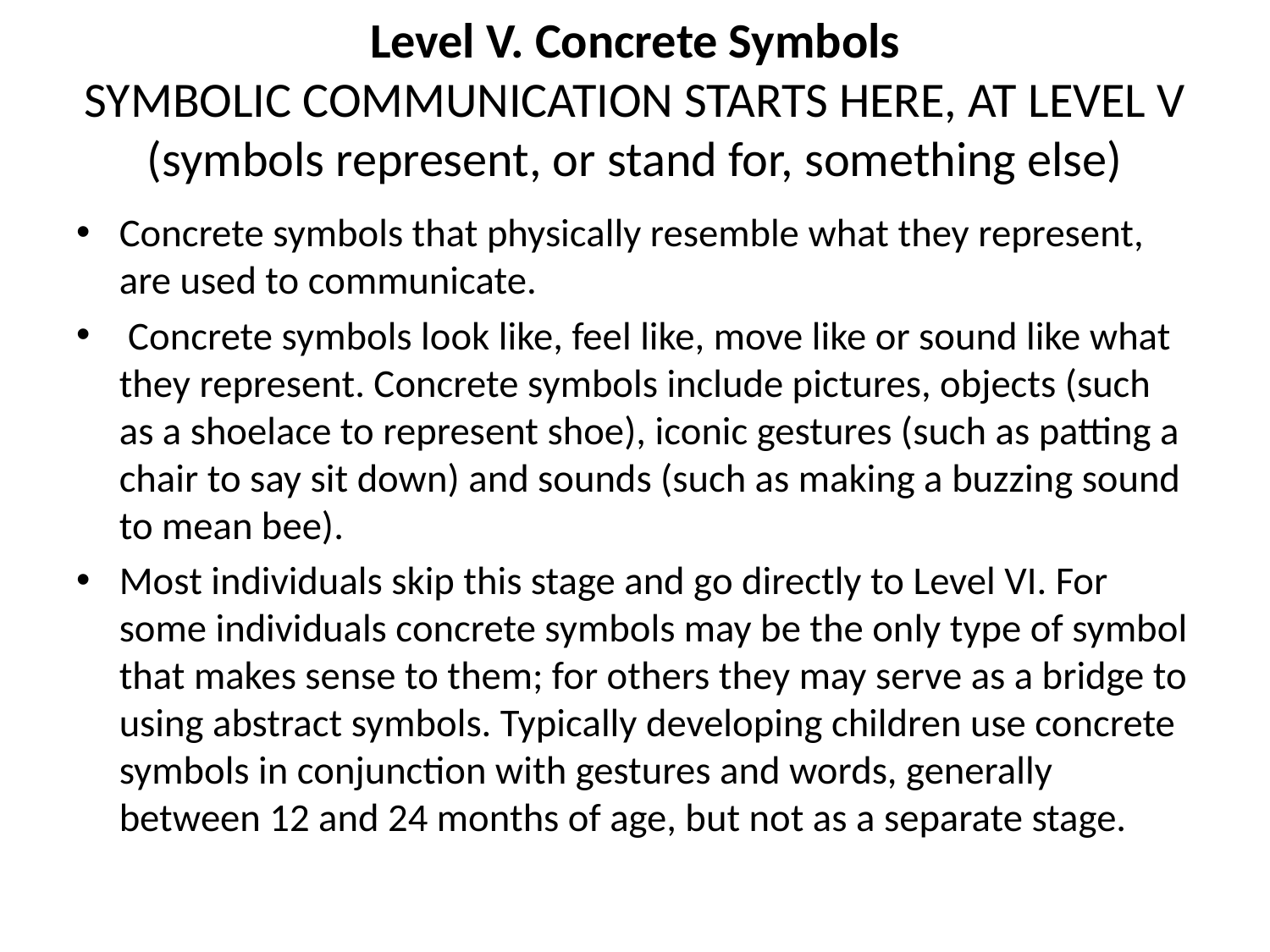

# Level V. Concrete Symbols SYMBOLIC COMMUNICATION STARTS HERE, AT LEVEL V (symbols represent, or stand for, something else)
Concrete symbols that physically resemble what they represent, are used to communicate.
 Concrete symbols look like, feel like, move like or sound like what they represent. Concrete symbols include pictures, objects (such as a shoelace to represent shoe), iconic gestures (such as patting a chair to say sit down) and sounds (such as making a buzzing sound to mean bee).
Most individuals skip this stage and go directly to Level VI. For some individuals concrete symbols may be the only type of symbol that makes sense to them; for others they may serve as a bridge to using abstract symbols. Typically developing children use concrete symbols in conjunction with gestures and words, generally between 12 and 24 months of age, but not as a separate stage.